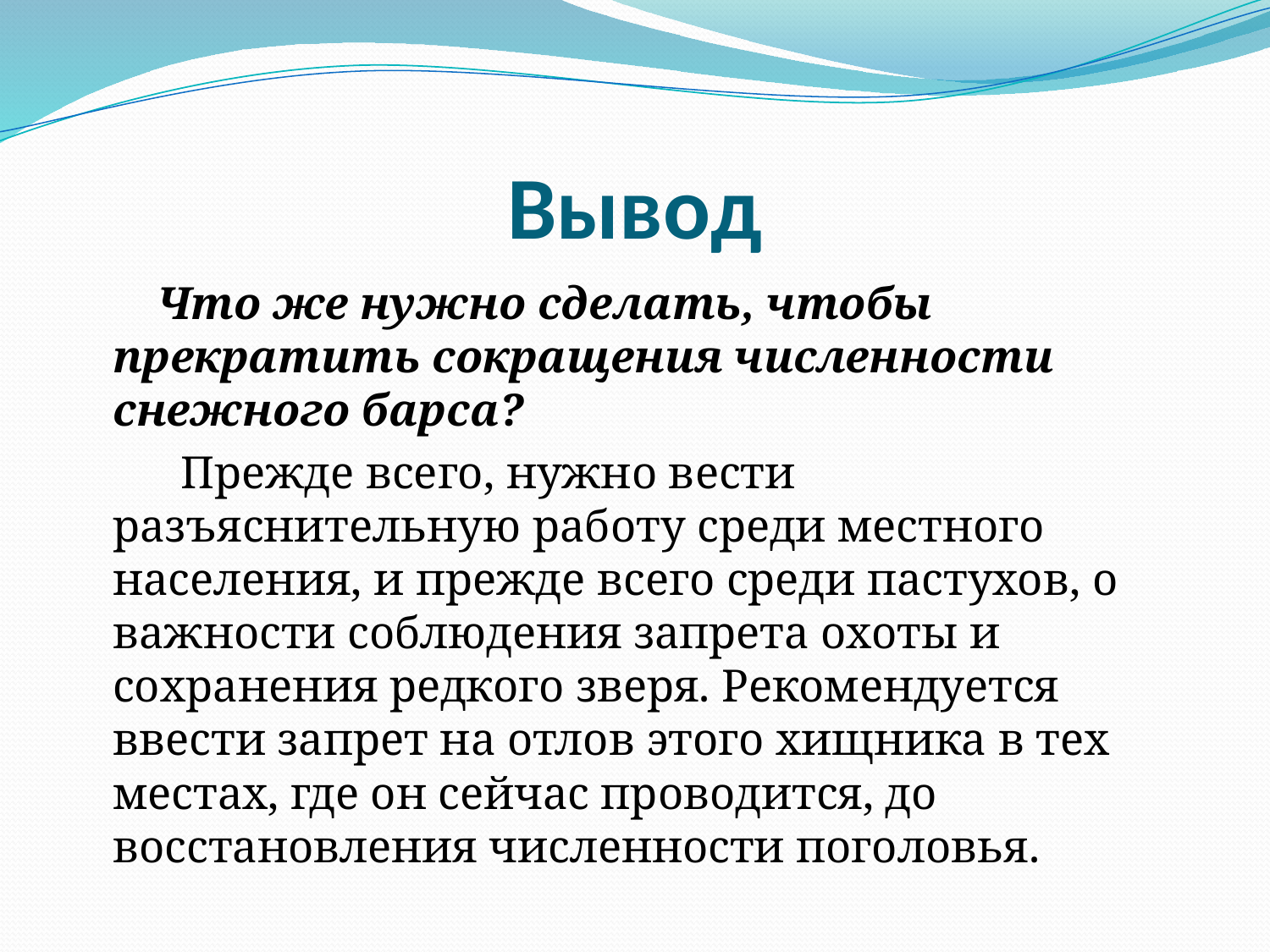

# Вывод
       Что же нужно сделать, чтобы прекратить сокращения численности снежного барса?
         Прежде всего, нужно вести разъяснительную работу среди местного населения, и прежде всего среди пастухов, о важности соблюдения запрета охоты и сохранения редкого зверя. Рекомендуется ввести запрет на отлов этого хищника в тех местах, где он сейчас проводится, до восстановления численности поголовья.